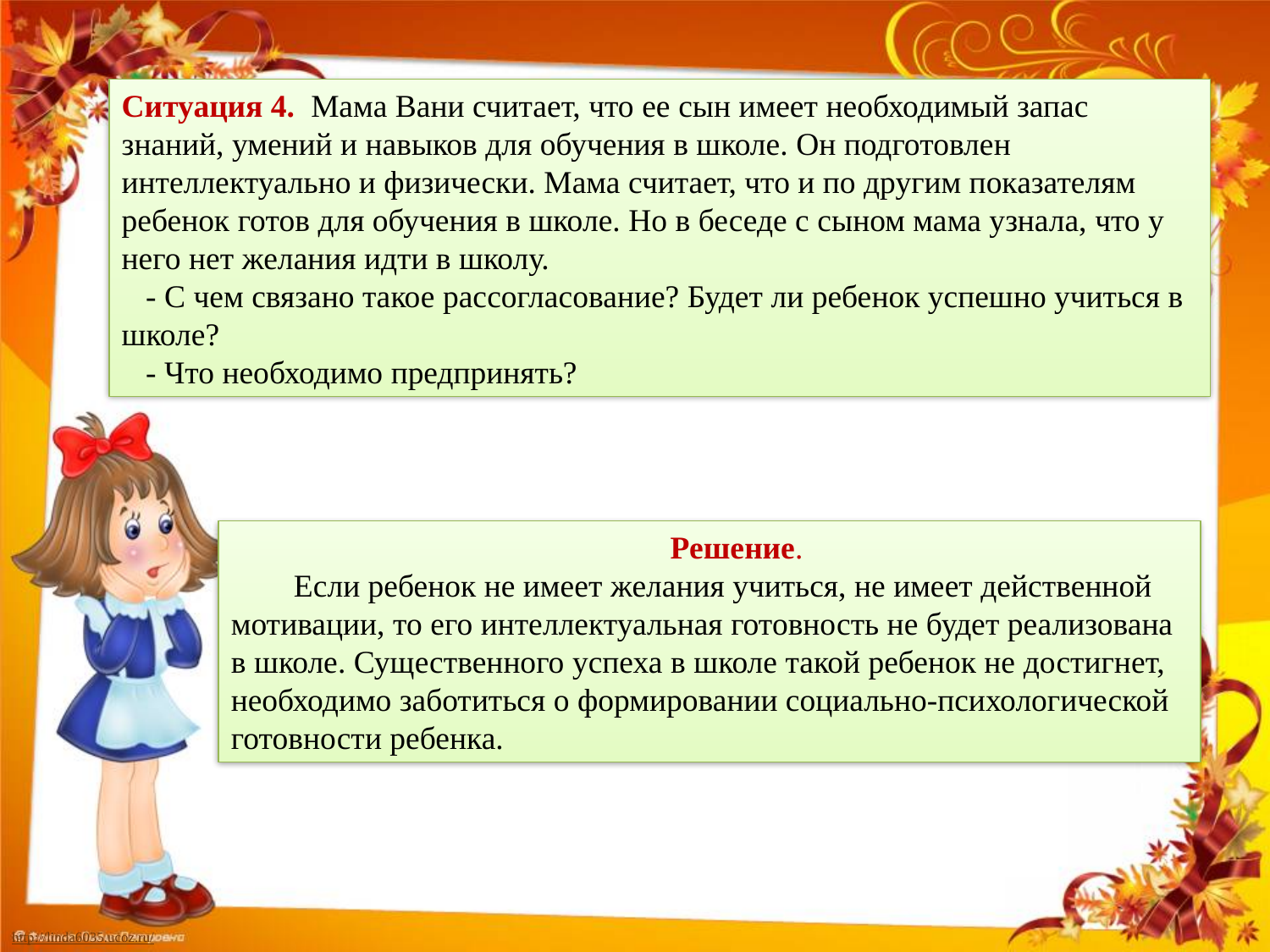

Ситуация 4.  Мама Вани считает, что ее сын имеет необходимый запас знаний, умений и навыков для обучения в школе. Он подготовлен интеллектуально и физически. Мама считает, что и по другим показателям ребенок готов для обучения в школе. Но в беседе с сыном мама узнала, что у него нет желания идти в школу.
   - С чем связано такое рассогласование? Будет ли ребенок успешно учиться в школе?
   - Что необходимо предпринять?
Решение.
Если ребенок не имеет желания учиться, не имеет действенной мотивации, то его интеллектуальная готовность не будет реализована в школе. Существенного успеха в школе такой ребенок не достигнет, необходимо заботиться о формировании социально-психологической готовности ребенка.